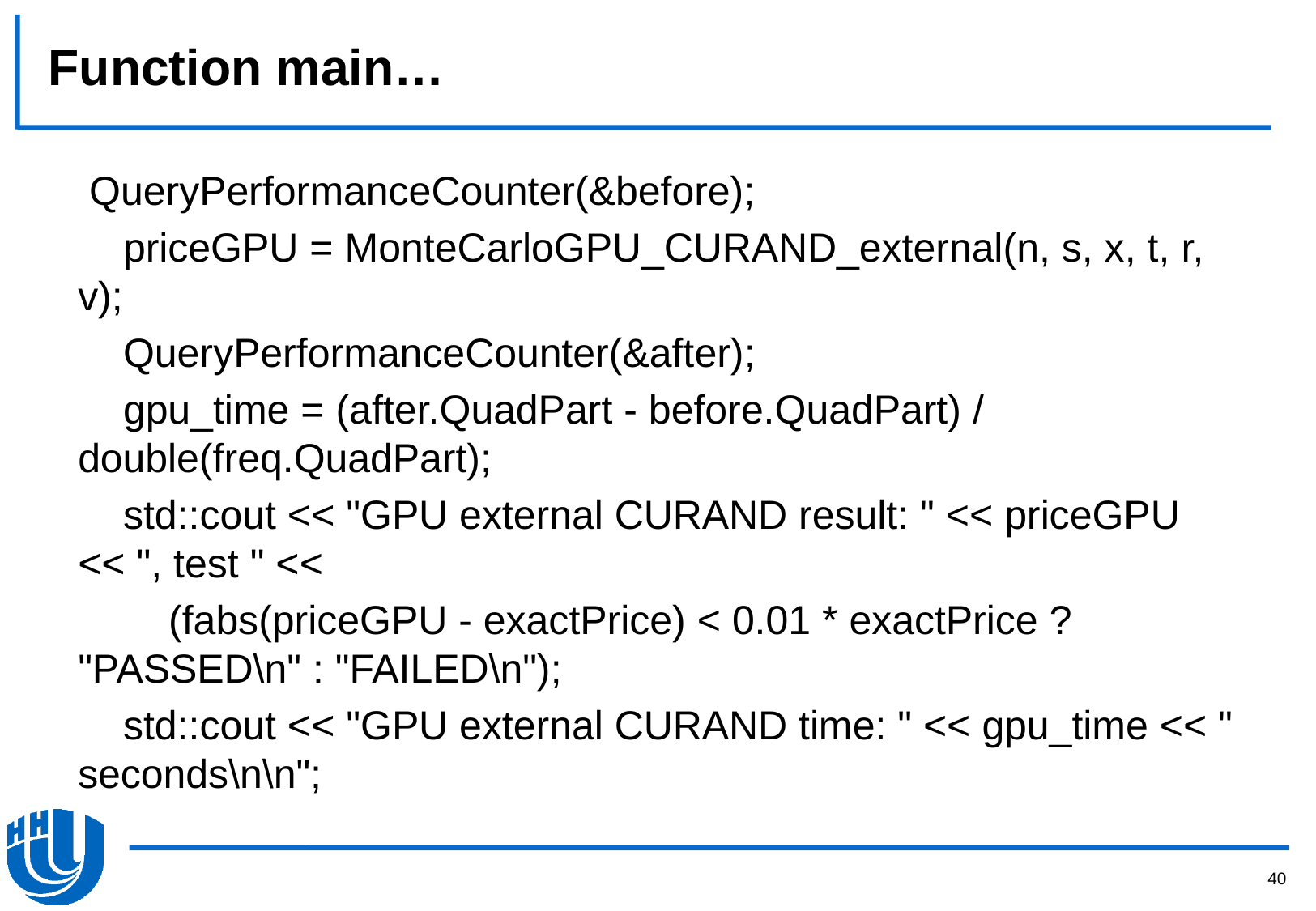

# Function main…
 QueryPerformanceCounter(&before);
    priceGPU = MonteCarloGPU_CURAND_external(n, s, x, t, r, v);
    QueryPerformanceCounter(&after);
    gpu_time = (after.QuadPart - before.QuadPart) / double(freq.QuadPart);
    std::cout << "GPU external CURAND result: " << priceGPU << ", test " <<
        (fabs(priceGPU - exactPrice) < 0.01 * exactPrice ? "PASSED\n" : "FAILED\n");
    std::cout << "GPU external CURAND time: " << gpu_time << " seconds\n\n";
40